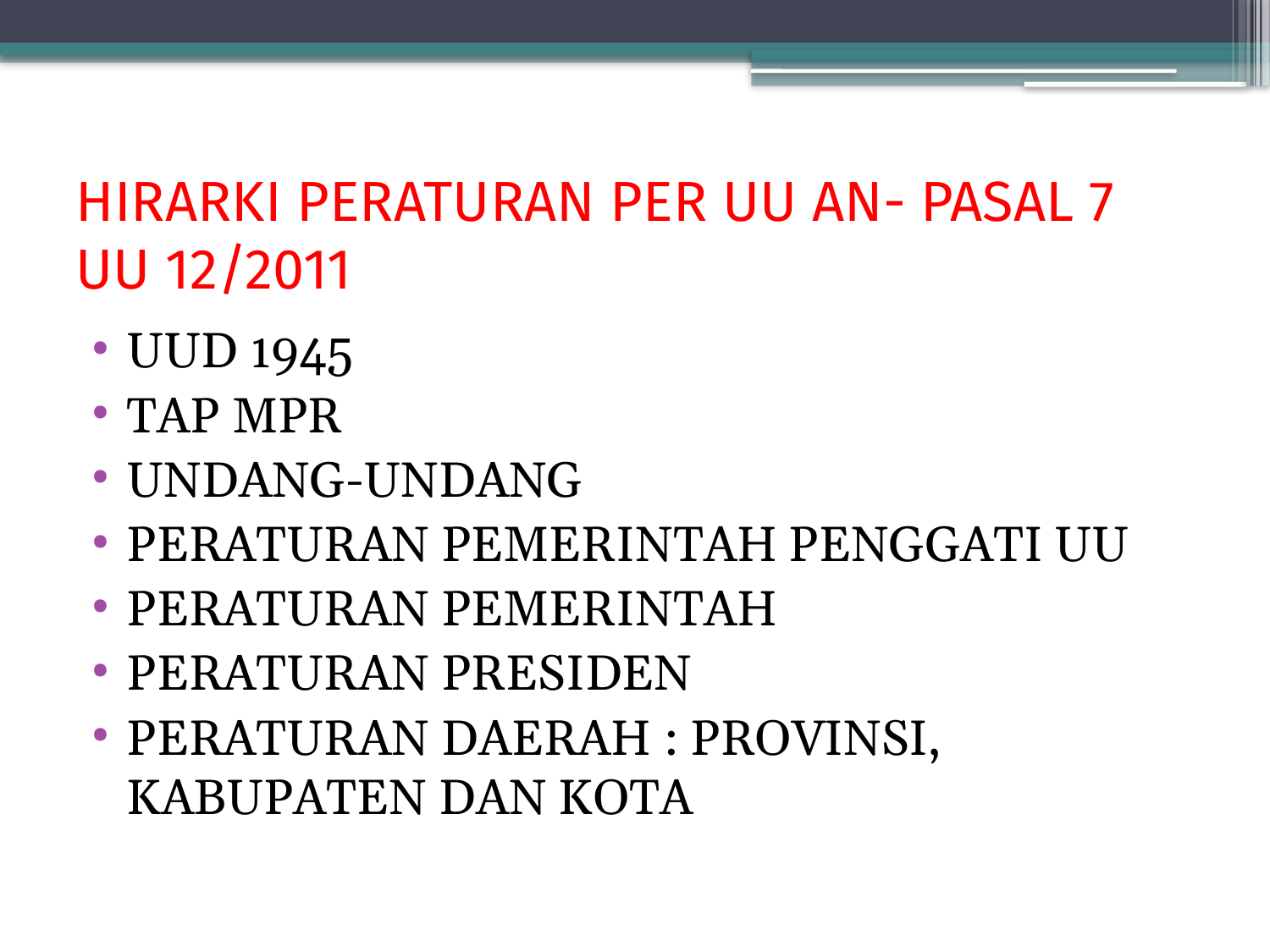

# HIRARKI PERATURAN PER UU AN- PASAL 7 UU 12/2011
UUD 1945
TAP MPR
UNDANG-UNDANG
PERATURAN PEMERINTAH PENGGATI UU
PERATURAN PEMERINTAH
PERATURAN PRESIDEN
PERATURAN DAERAH : PROVINSI, KABUPATEN DAN KOTA